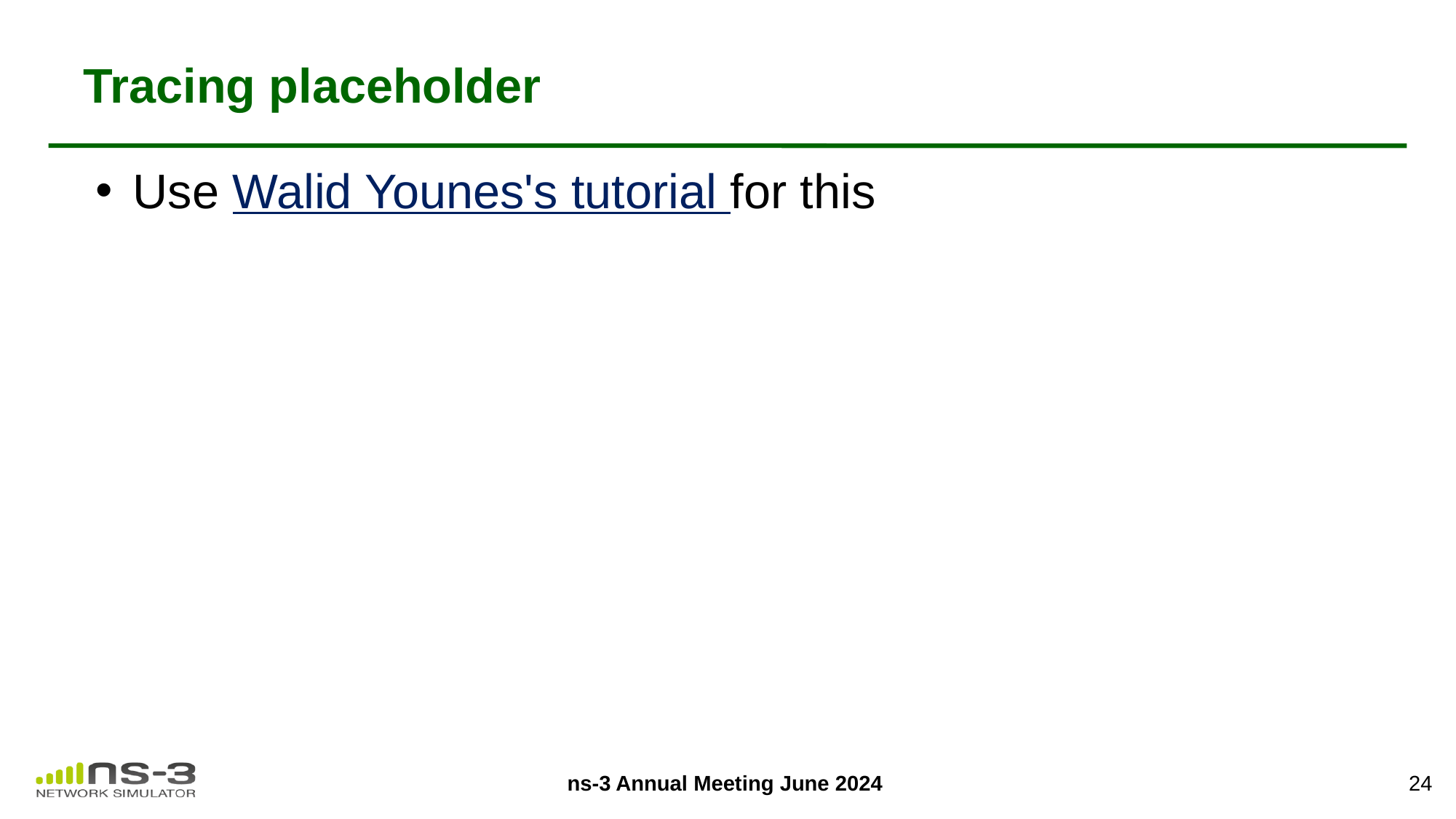

# Tracing placeholder
Use Walid Younes's tutorial for this
24
ns-3 Annual Meeting June 2024